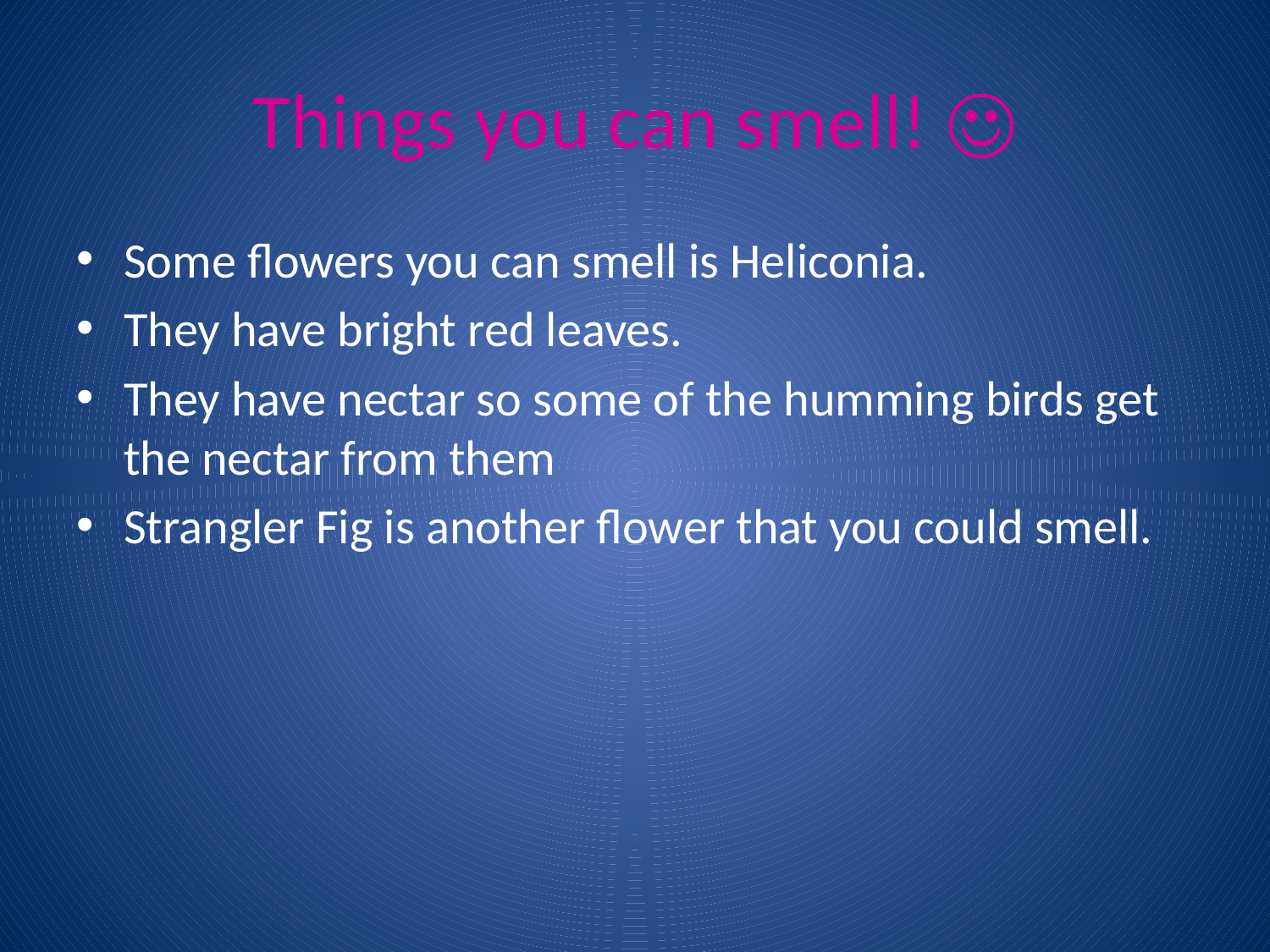

# Things you can smell! ☺
Some flowers you can smell is Heliconia.
They have bright red leaves.
They have nectar so some of the humming birds get the nectar from them
Strangler Fig is another flower that you could smell.